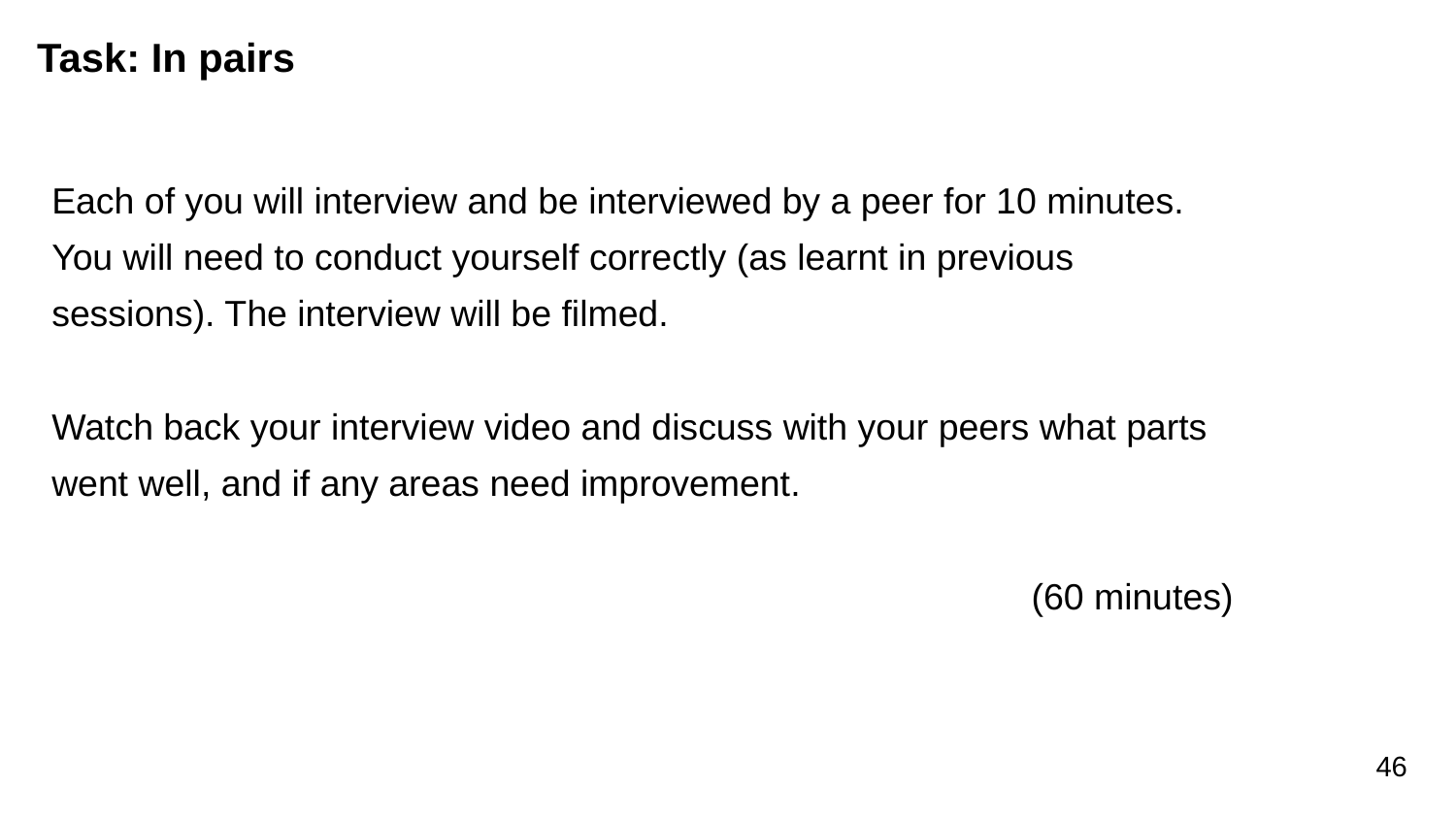

# Task: In pairs
Each of you will interview and be interviewed by a peer for 10 minutes. You will need to conduct yourself correctly (as learnt in previous sessions). The interview will be filmed.

Watch back your interview video and discuss with your peers what parts went well, and if any areas need improvement.

(60 minutes)

46